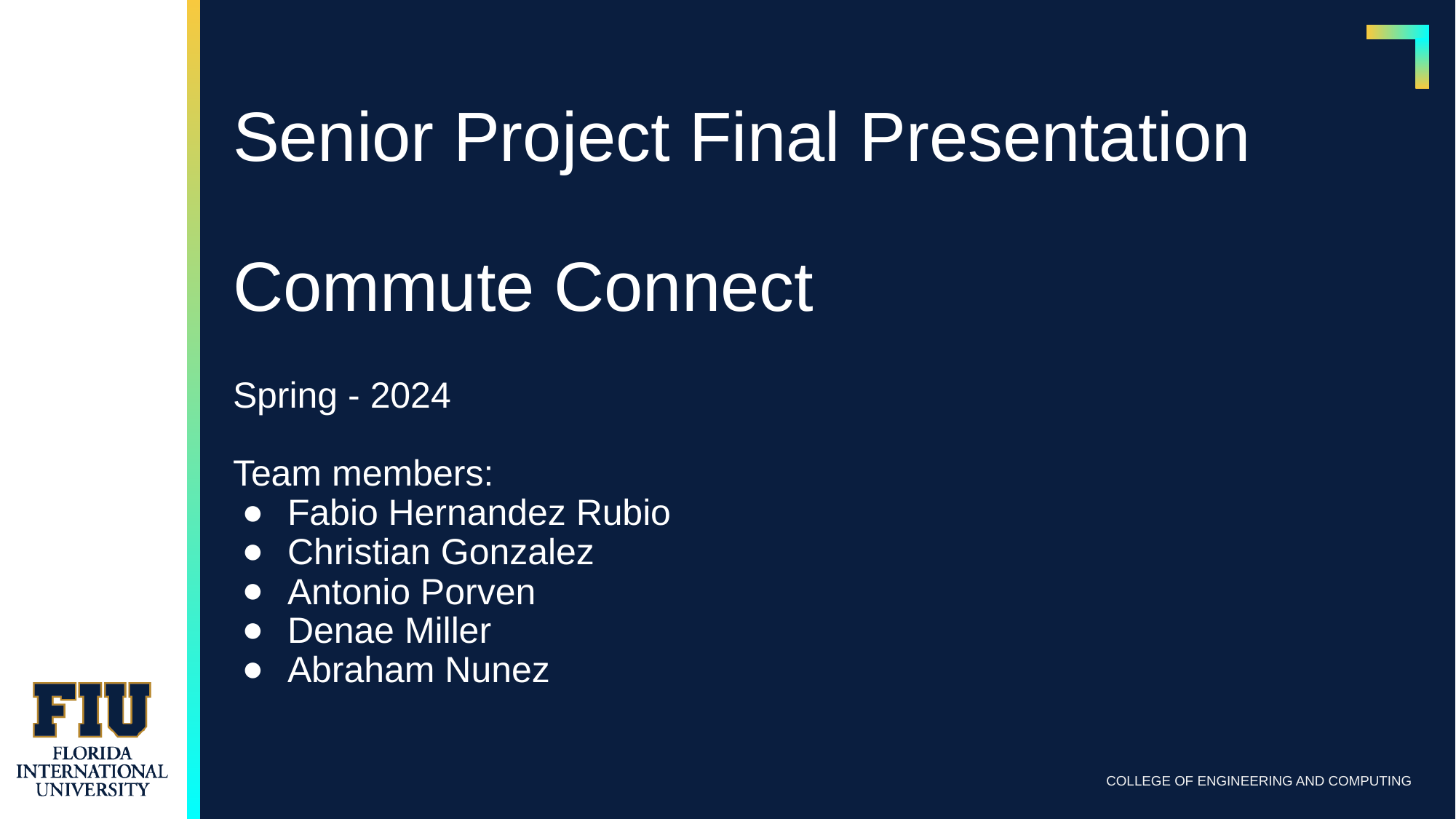

# Senior Project Final Presentation

Commute Connect
Spring - 2024

Team members:
Fabio Hernandez Rubio
Christian Gonzalez
Antonio Porven
Denae Miller
Abraham Nunez